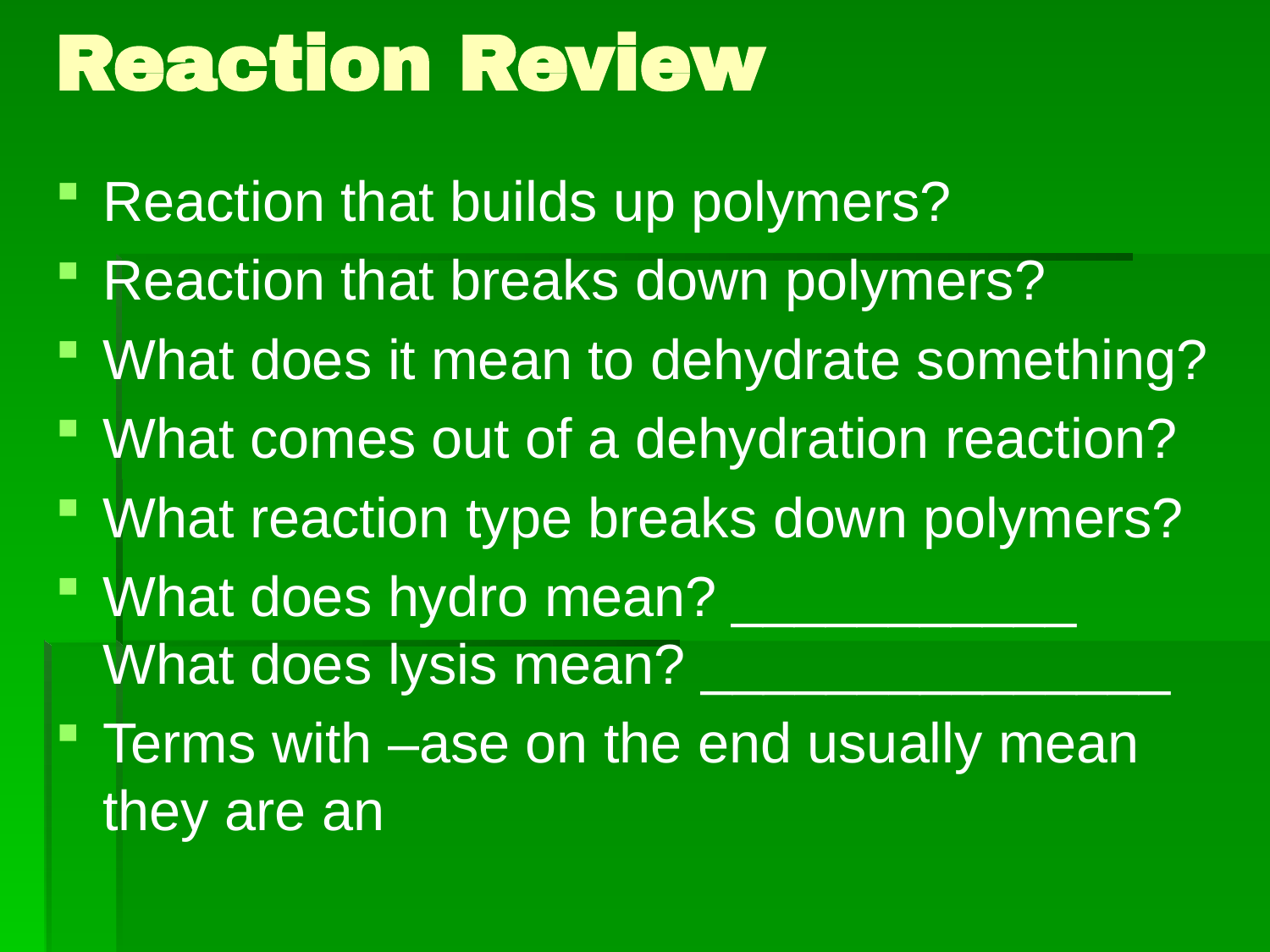

# Reaction Review
Reaction that builds up polymers?
Reaction that breaks down polymers?
What does it mean to dehydrate something?
What comes out of a dehydration reaction?
What reaction type breaks down polymers?
What does hydro mean? ___________  What does lysis mean? _______________
Terms with –ase on the end usually mean they are an